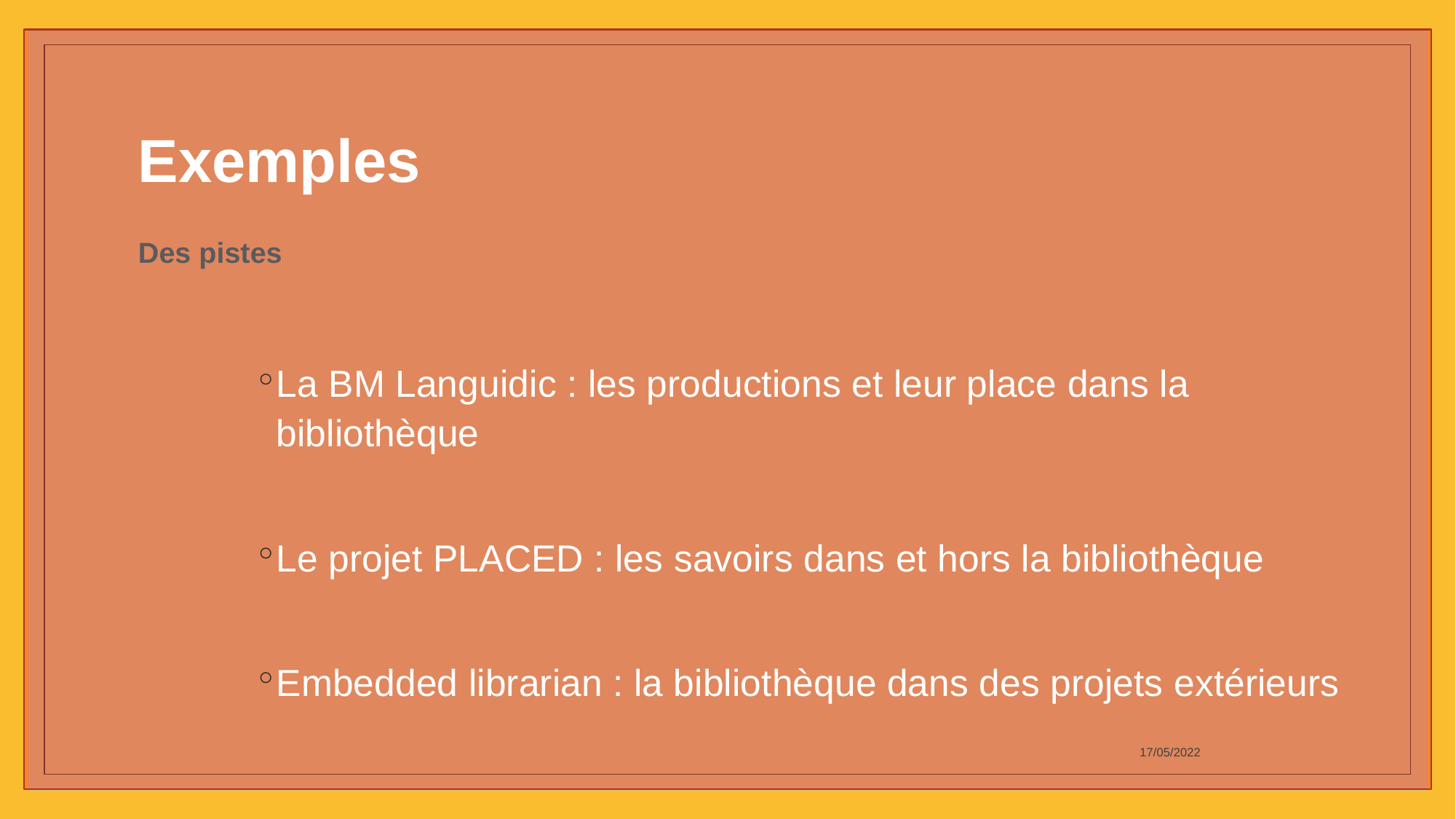

# Exemples
Des pistes
La BM Languidic : les productions et leur place dans la bibliothèque

Le projet PLACED : les savoirs dans et hors la bibliothèque

Embedded librarian : la bibliothèque dans des projets extérieurs

17/05/2022